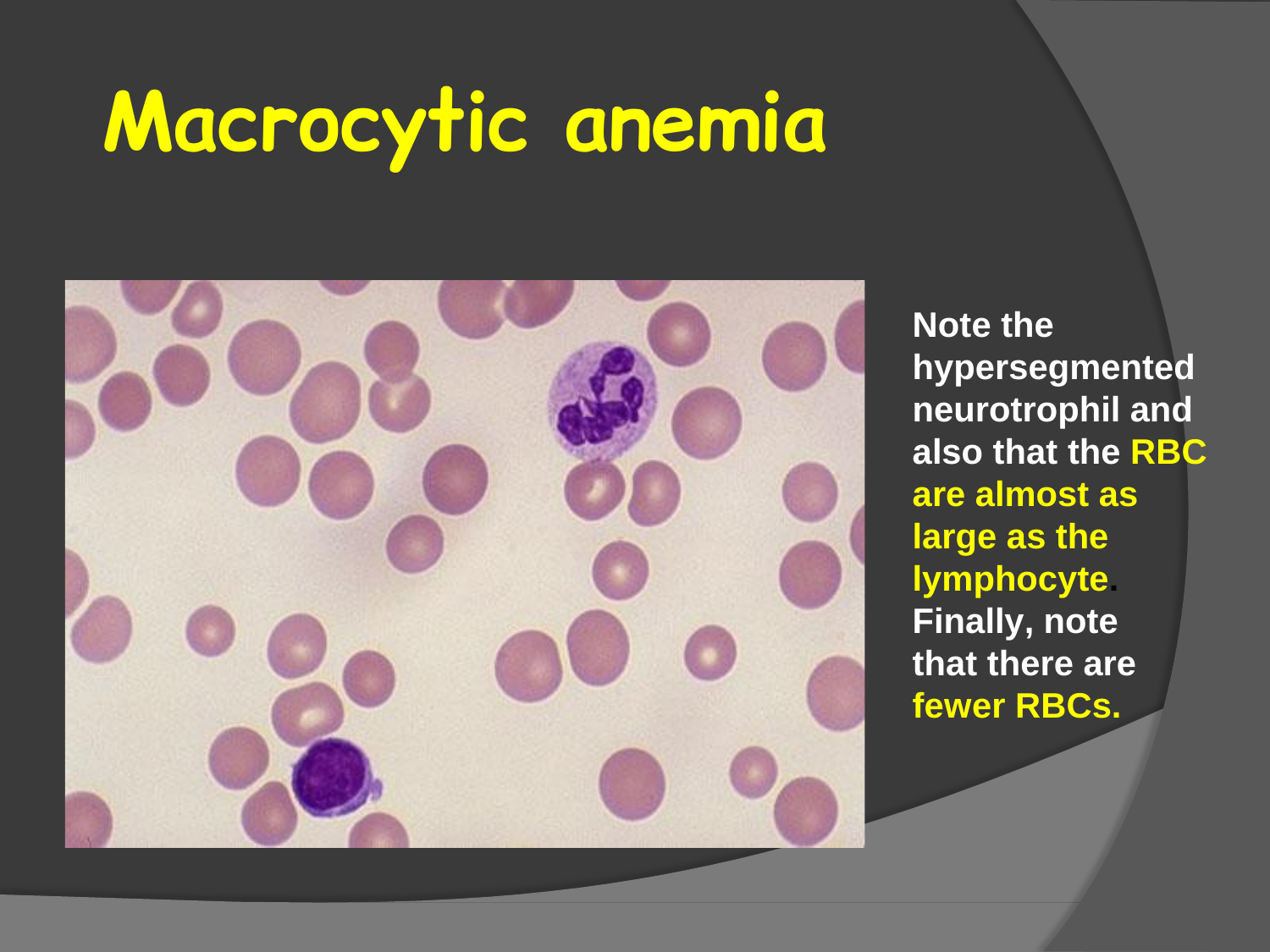

# Macrocytic anemia

Note the hypersegmented neurotrophil and also that the RBC are almost as large as the lymphocyte.
Finally, note that there are fewer RBCs.